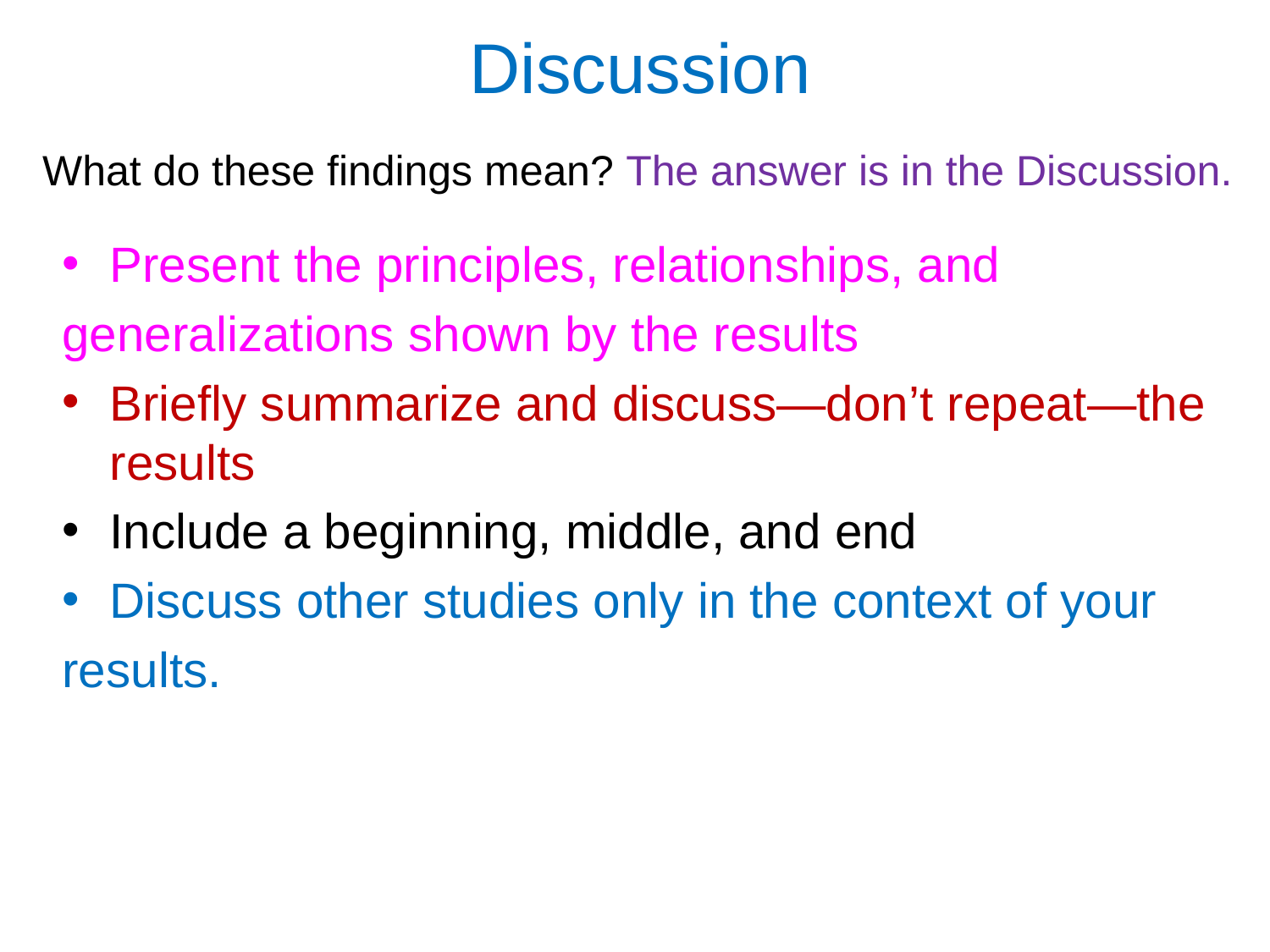

# Discussion
What do these findings mean? The answer is in the Discussion.
Present the principles, relationships, and
generalizations shown by the results
Briefly summarize and discuss—don’t repeat—the results
Include a beginning, middle, and end
Discuss other studies only in the context of your
results.